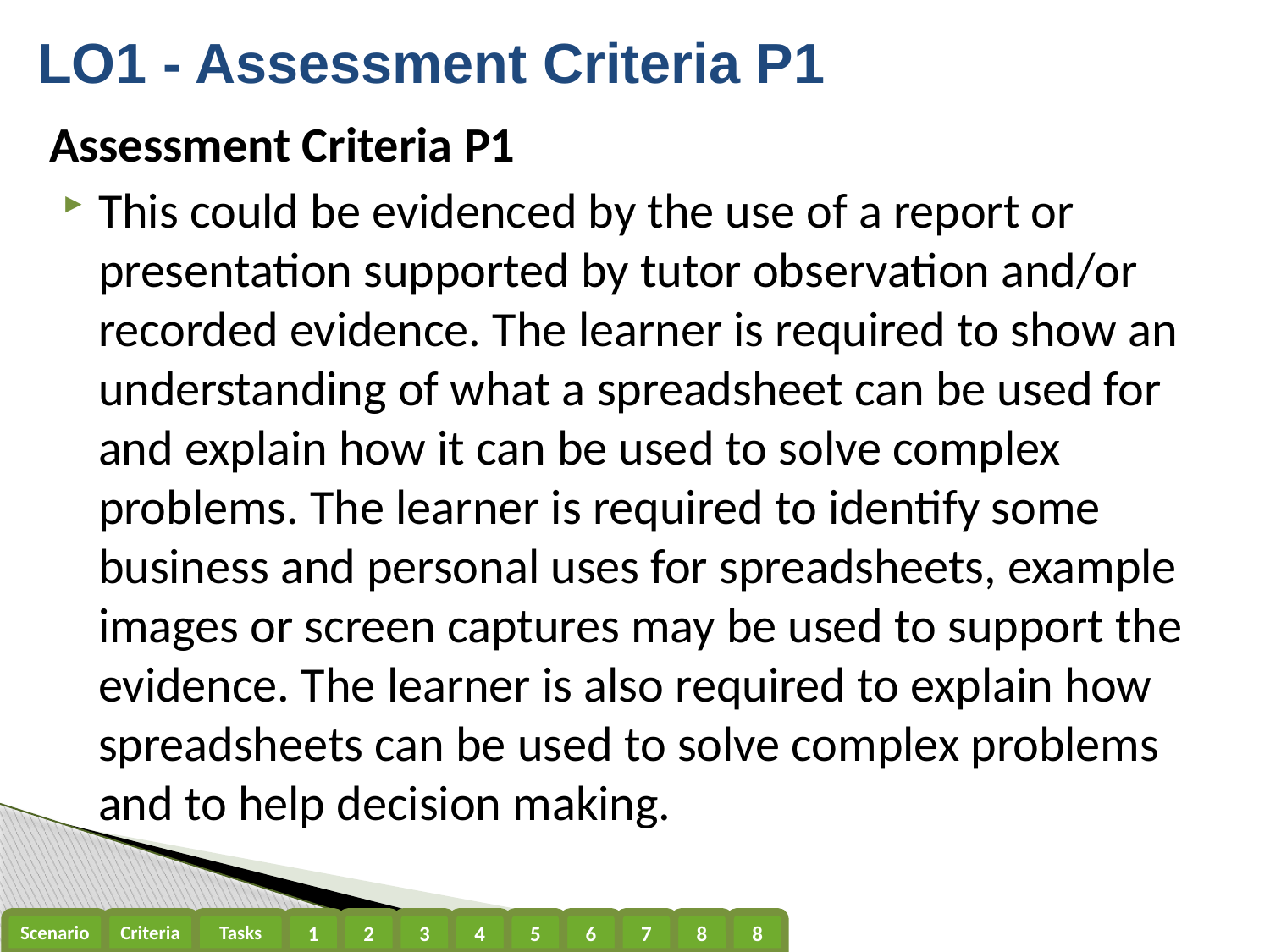

# LO1 - Assessment Criteria P1
Assessment Criteria P1
This could be evidenced by the use of a report or presentation supported by tutor observation and/or recorded evidence. The learner is required to show an understanding of what a spreadsheet can be used for and explain how it can be used to solve complex problems. The learner is required to identify some business and personal uses for spreadsheets, example images or screen captures may be used to support the evidence. The learner is also required to explain how spreadsheets can be used to solve complex problems and to help decision making.